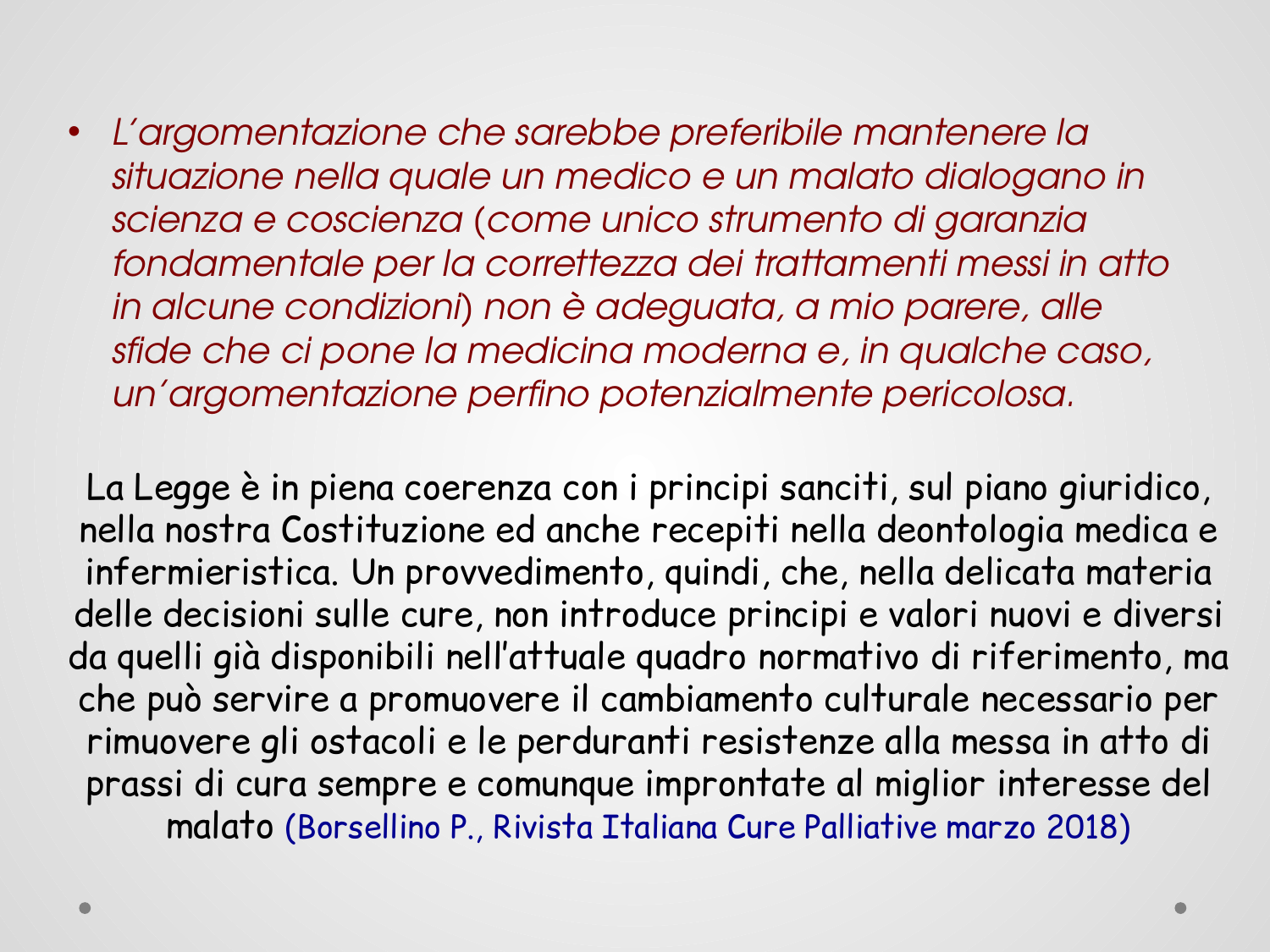

L’argomentazione che sarebbe preferibile mantenere la situazione nella quale un medico e un malato dialogano in scienza e coscienza (come unico strumento di garanzia fondamentale per la correttezza dei trattamenti messi in atto in alcune condizioni) non è adeguata, a mio parere, alle sfide che ci pone la medicina moderna e, in qualche caso, un’argomentazione perfino potenzialmente pericolosa.
# La Legge è in piena coerenza con i principi sanciti, sul piano giuridico, nella nostra Costituzione ed anche recepiti nella deontologia medica e infermieristica. Un provvedimento, quindi, che, nella delicata materia delle decisioni sulle cure, non introduce principi e valori nuovi e diversi da quelli già disponibili nell’attuale quadro normativo di riferimento, ma che può servire a promuovere il cambiamento culturale necessario per rimuovere gli ostacoli e le perduranti resistenze alla messa in atto di prassi di cura sempre e comunque improntate al miglior interesse del malato (Borsellino P., Rivista Italiana Cure Palliative marzo 2018)